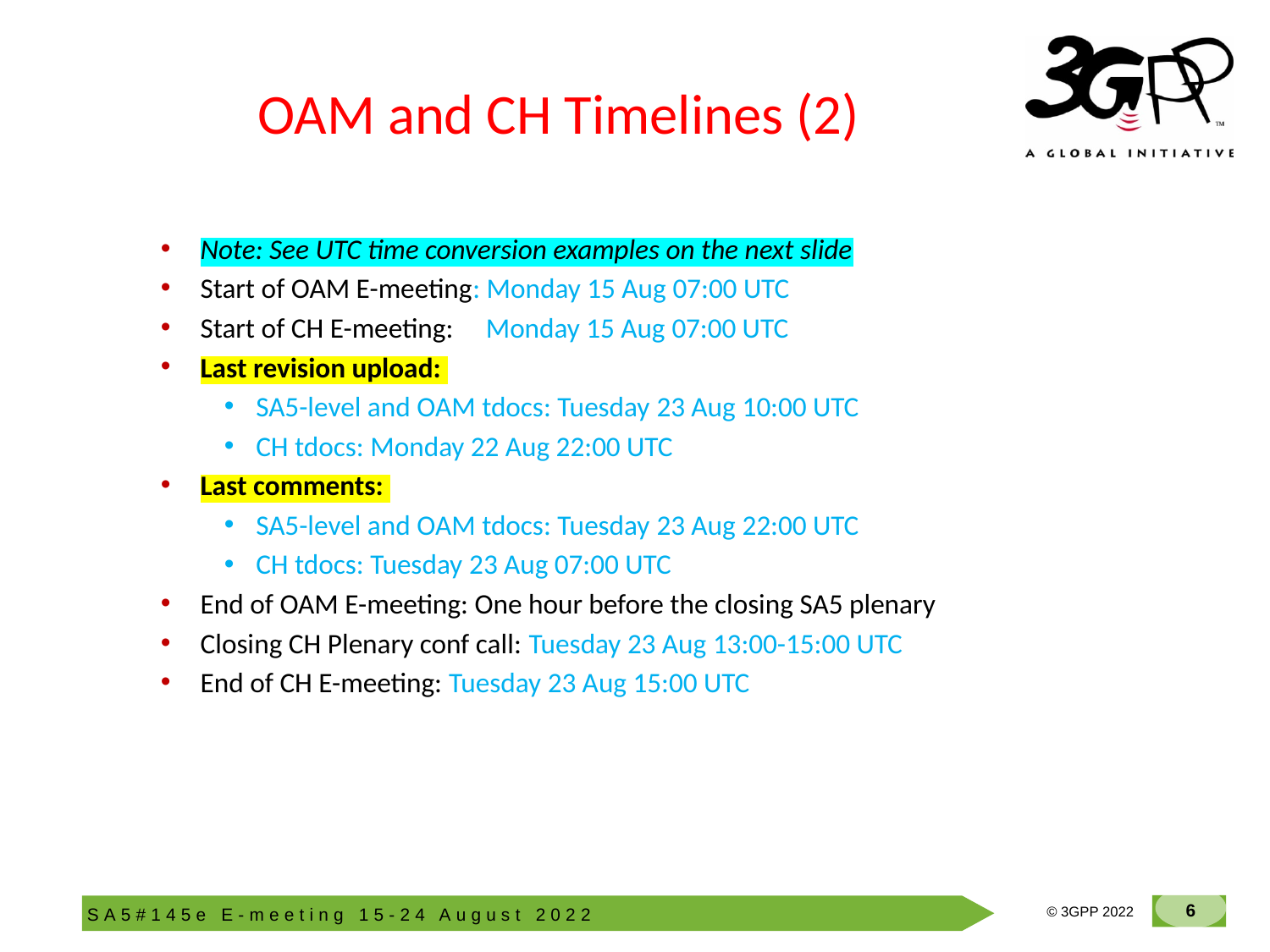

# OAM and CH Timelines (2)
Note: See UTC time conversion examples on the next slide
Start of OAM E-meeting: Monday 15 Aug 07:00 UTC
Start of CH E-meeting:     Monday 15 Aug 07:00 UTC
Last revision upload:
SA5-level and OAM tdocs: Tuesday 23 Aug 10:00 UTC
CH tdocs: Monday 22 Aug 22:00 UTC
Last comments:
SA5-level and OAM tdocs: Tuesday 23 Aug 22:00 UTC
CH tdocs: Tuesday 23 Aug 07:00 UTC
End of OAM E-meeting: One hour before the closing SA5 plenary
Closing CH Plenary conf call: Tuesday 23 Aug 13:00-15:00 UTC
End of CH E-meeting: Tuesday 23 Aug 15:00 UTC